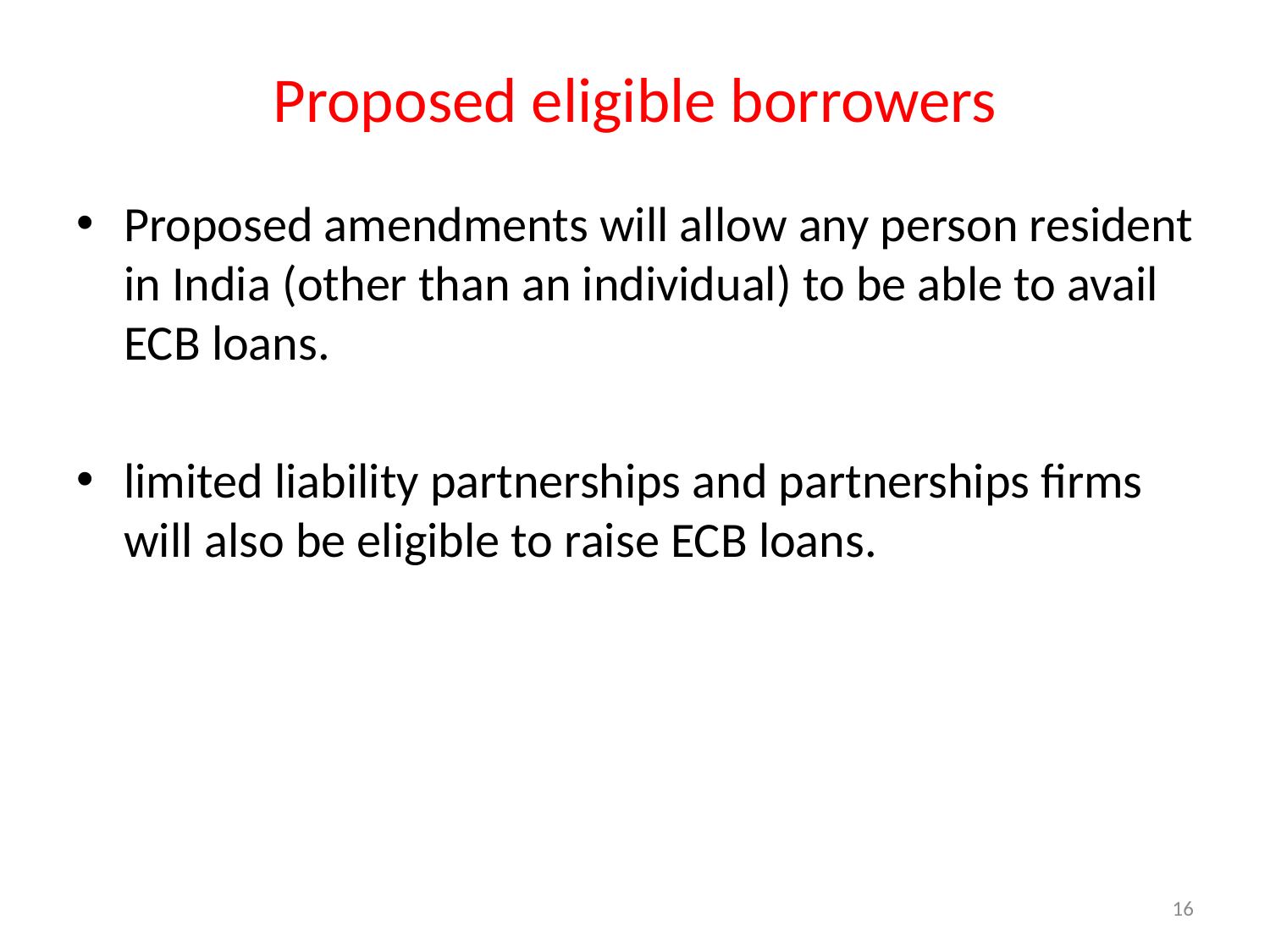

# Proposed eligible borrowers
Proposed amendments will allow any person resident in India (other than an individual) to be able to avail ECB loans.

limited liability partnerships and partnerships firms will also be eligible to raise ECB loans.
16